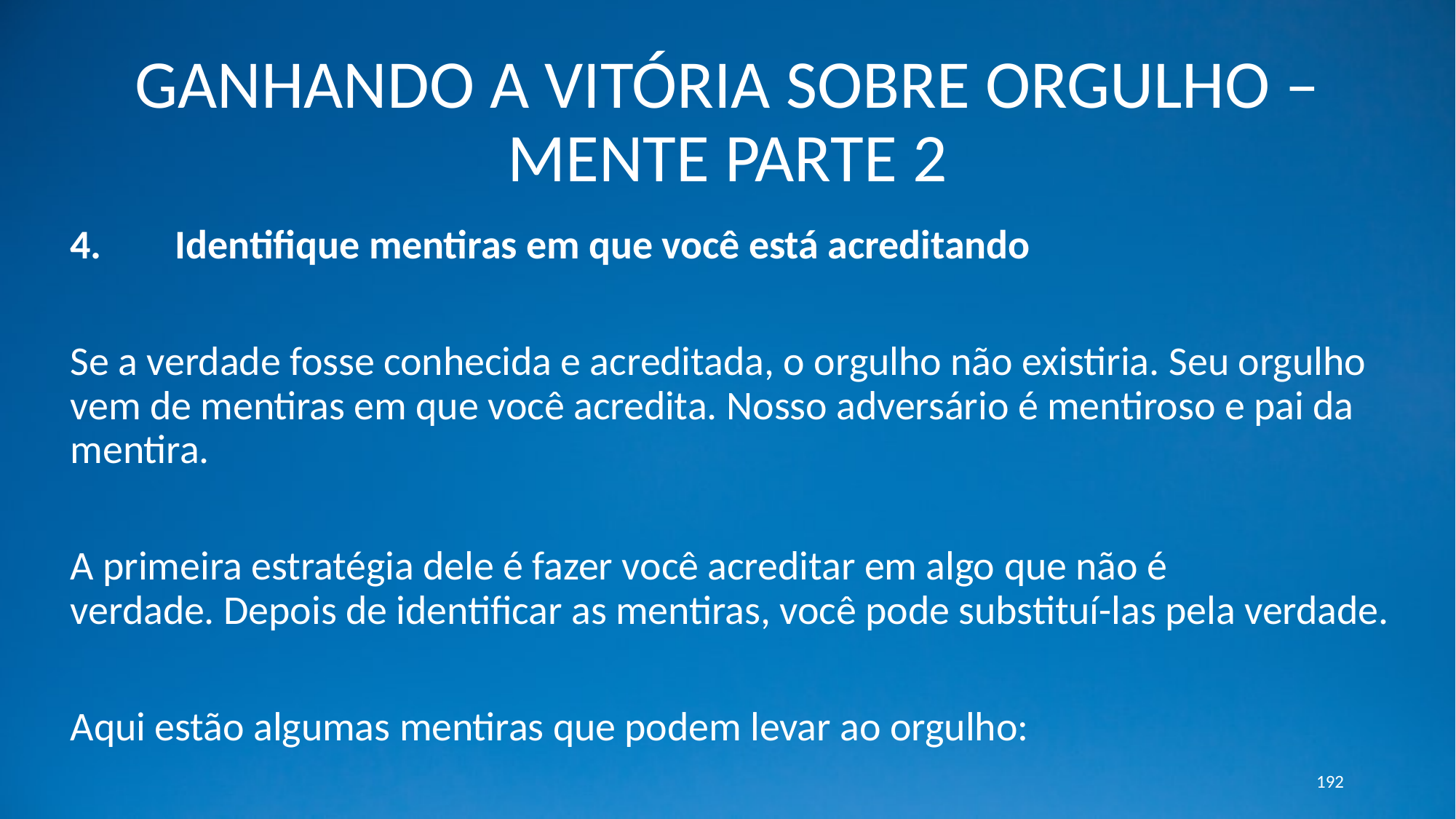

# GANHANDO A VITÓRIA SOBRE ORGULHO – MENTE PARTE 2
4.	Identifique mentiras em que você está acreditando

Se a verdade fosse conhecida e acreditada, o orgulho não existiria. Seu orgulho vem de mentiras em que você acredita. Nosso adversário é mentiroso e pai da mentira.

A primeira estratégia dele é fazer você acreditar em algo que não é verdade. Depois de identificar as mentiras, você pode substituí-las pela verdade.

Aqui estão algumas mentiras que podem levar ao orgulho:

192